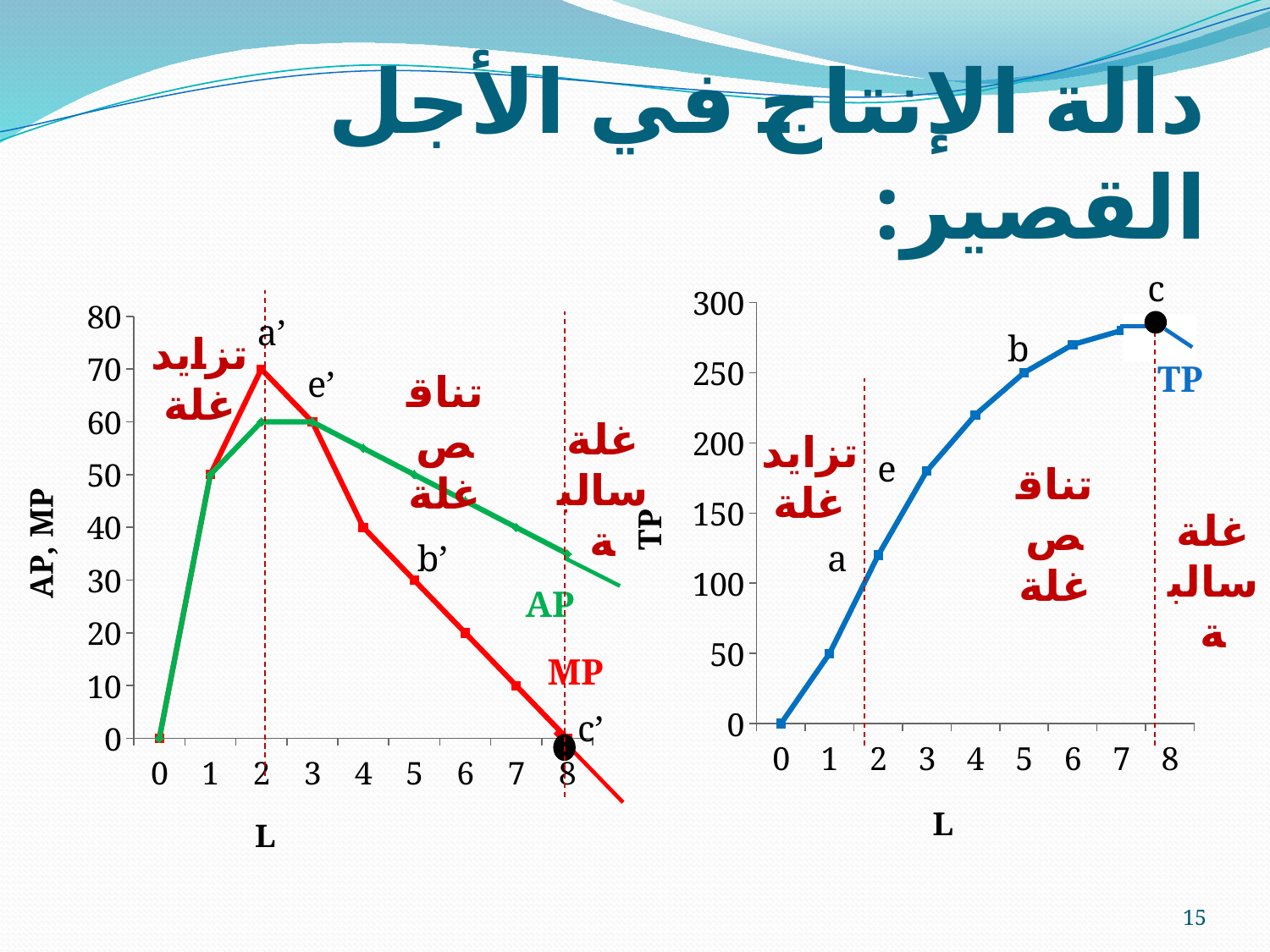

# دالة الإنتاج في الأجل القصير:
c

### Chart

| Category | Series 1 |
|---|---|
| 0 | 0.0 |
| 1 | 50.0 |
| 2 | 120.0 |
| 3 | 180.0 |
| 4 | 220.0 |
| 5 | 250.0 |
| 6 | 270.0 |
| 7 | 280.0 |
| 8 | 270.0 |

### Chart

| Category | Series 1 | Series 2 |
|---|---|---|
| 0 | 0.0 | 0.0 |
| 1 | 50.0 | 50.0 |
| 2 | 70.0 | 60.0 |
| 3 | 60.0 | 60.0 |
| 4 | 40.0 | 55.0 |
| 5 | 30.0 | 50.0 |
| 6 | 20.0 | 45.0 |
| 7 | 10.0 | 40.0 |
| 8 | 0.0 | 35.0 |
a’

b
تزايد غلة
TP
e’
تناقص غلة
غلة سالبة
تزايد غلة
e
تناقص غلة
غلة سالبة
b’
a
AP
MP
c’

15